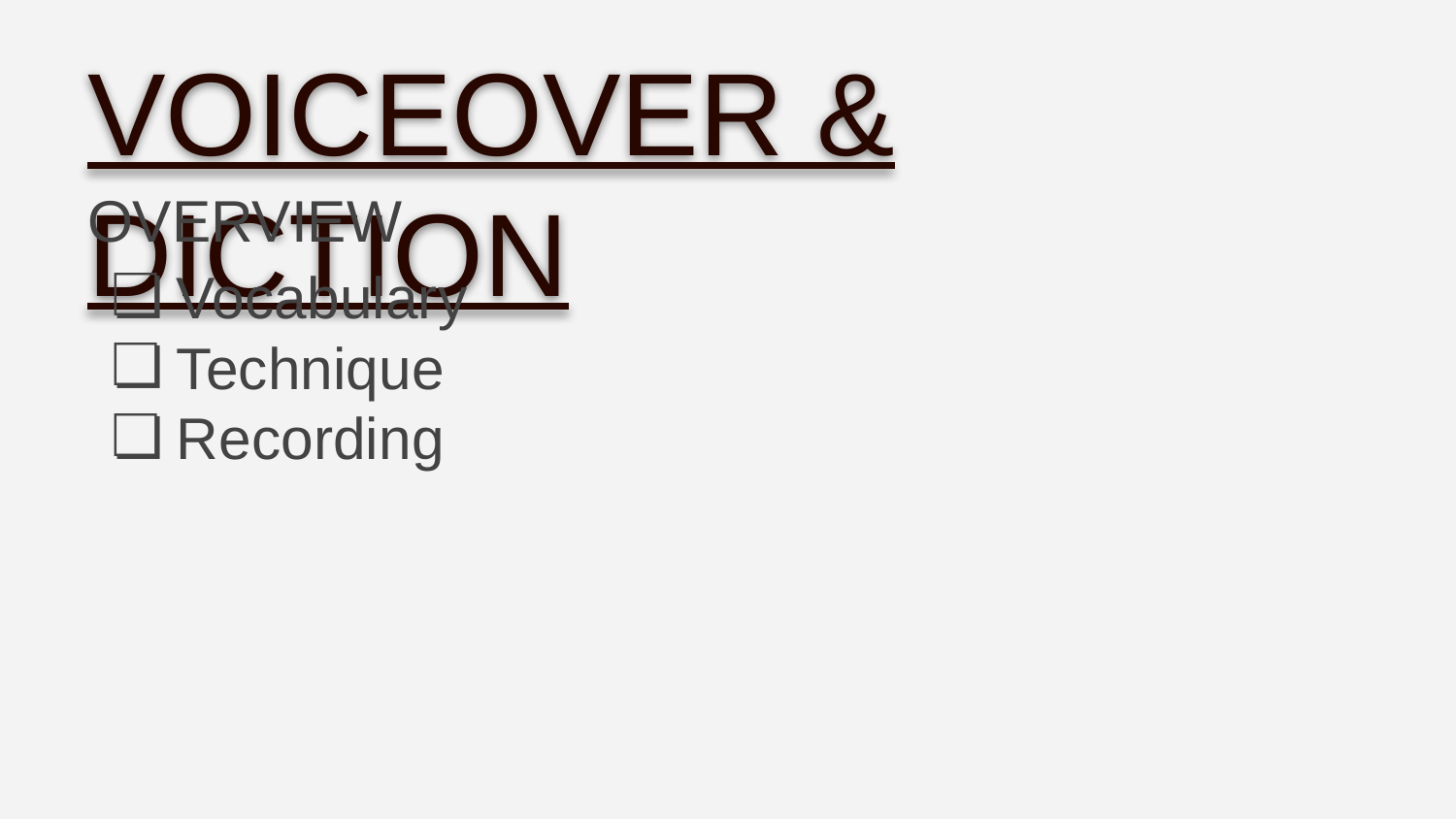

VOICEOVER & DICTION
OVERVIEW
Vocabulary
Technique
Recording